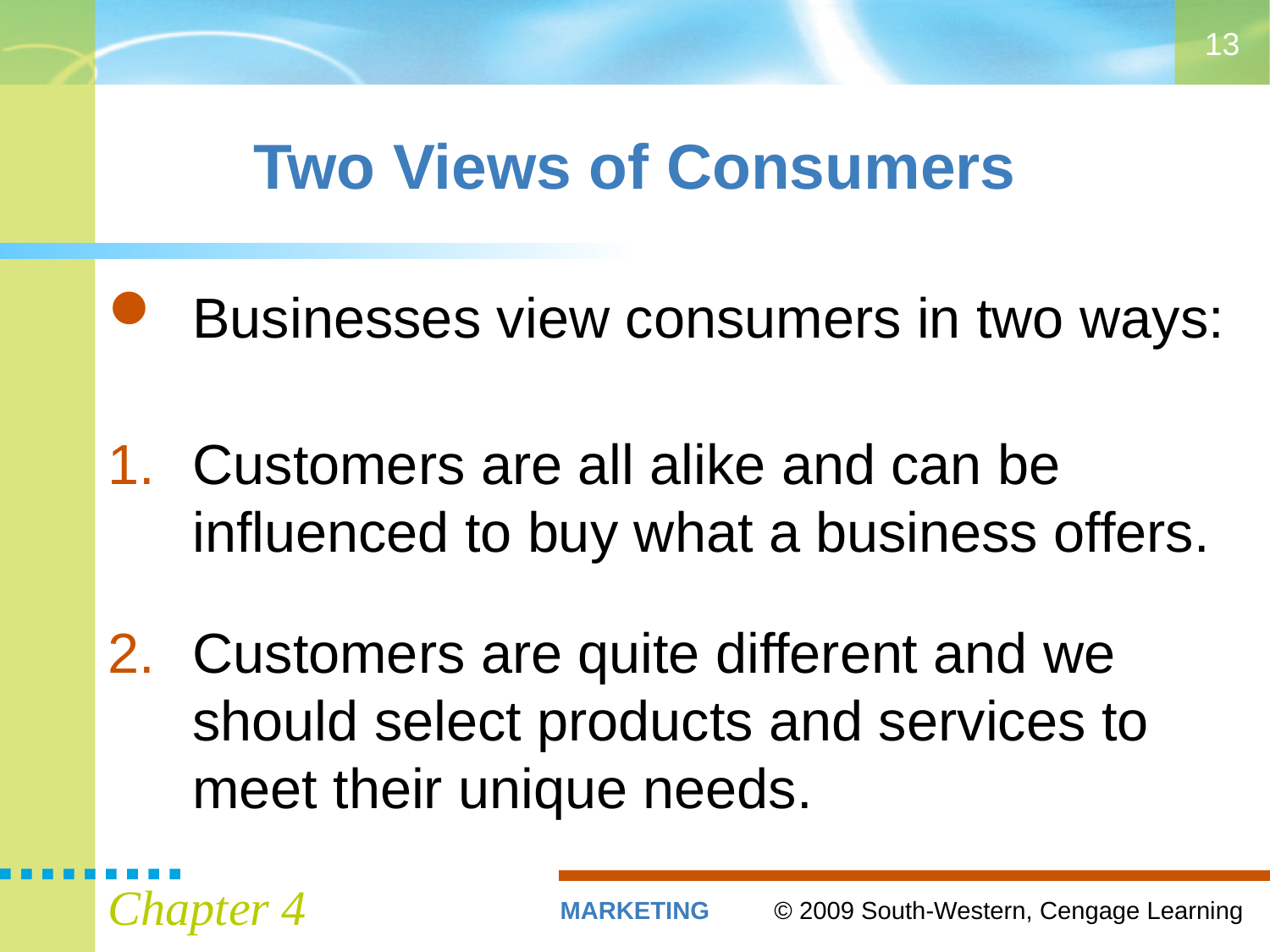

13
# Two Views of Consumers
Businesses view consumers in two ways:
Customers are all alike and can be influenced to buy what a business offers.
Customers are quite different and we should select products and services to meet their unique needs.
Chapter 4